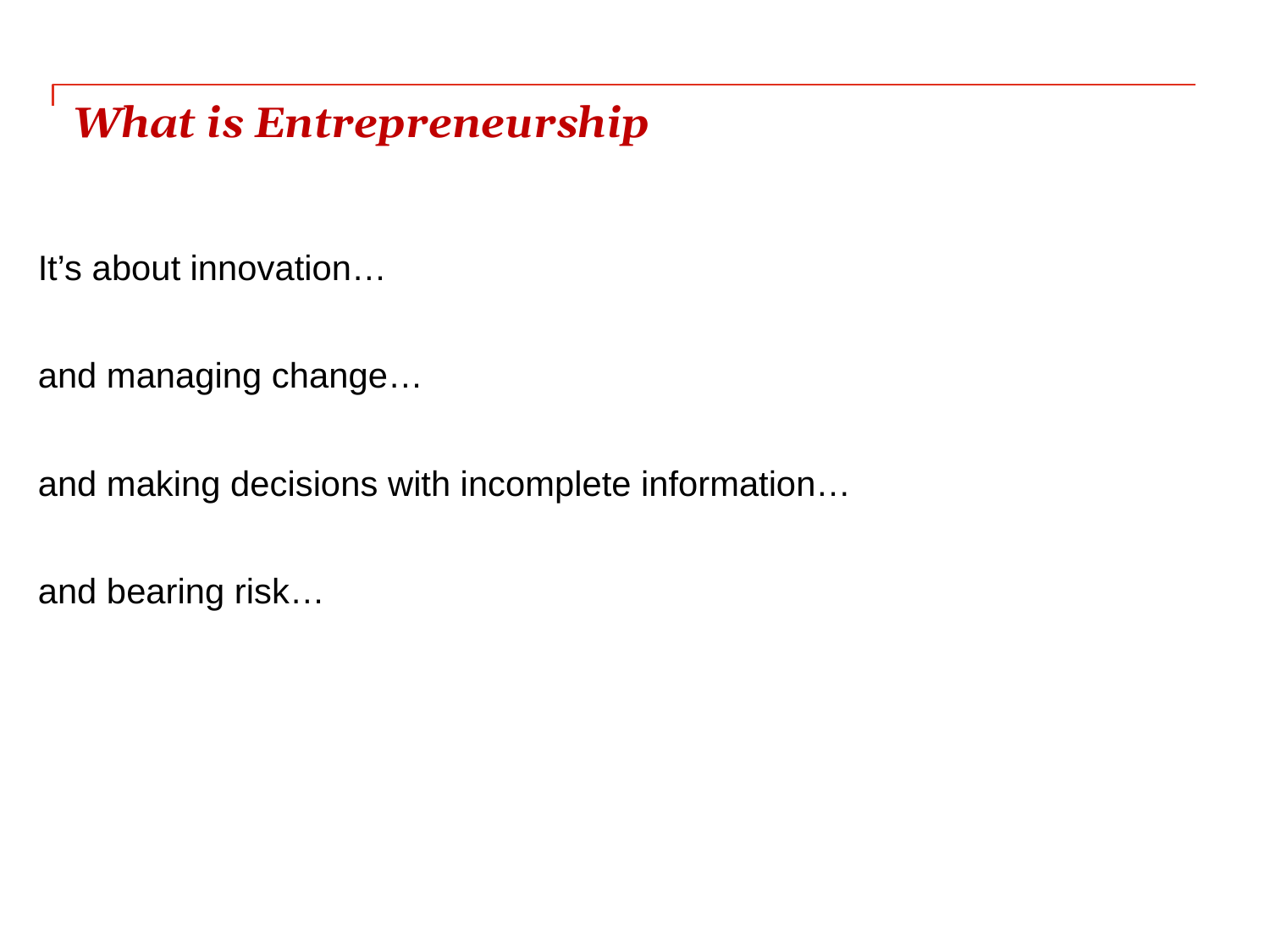

# What is Entrepreneurship
It’s about innovation…

and managing change…

and making decisions with incomplete information…

and bearing risk…